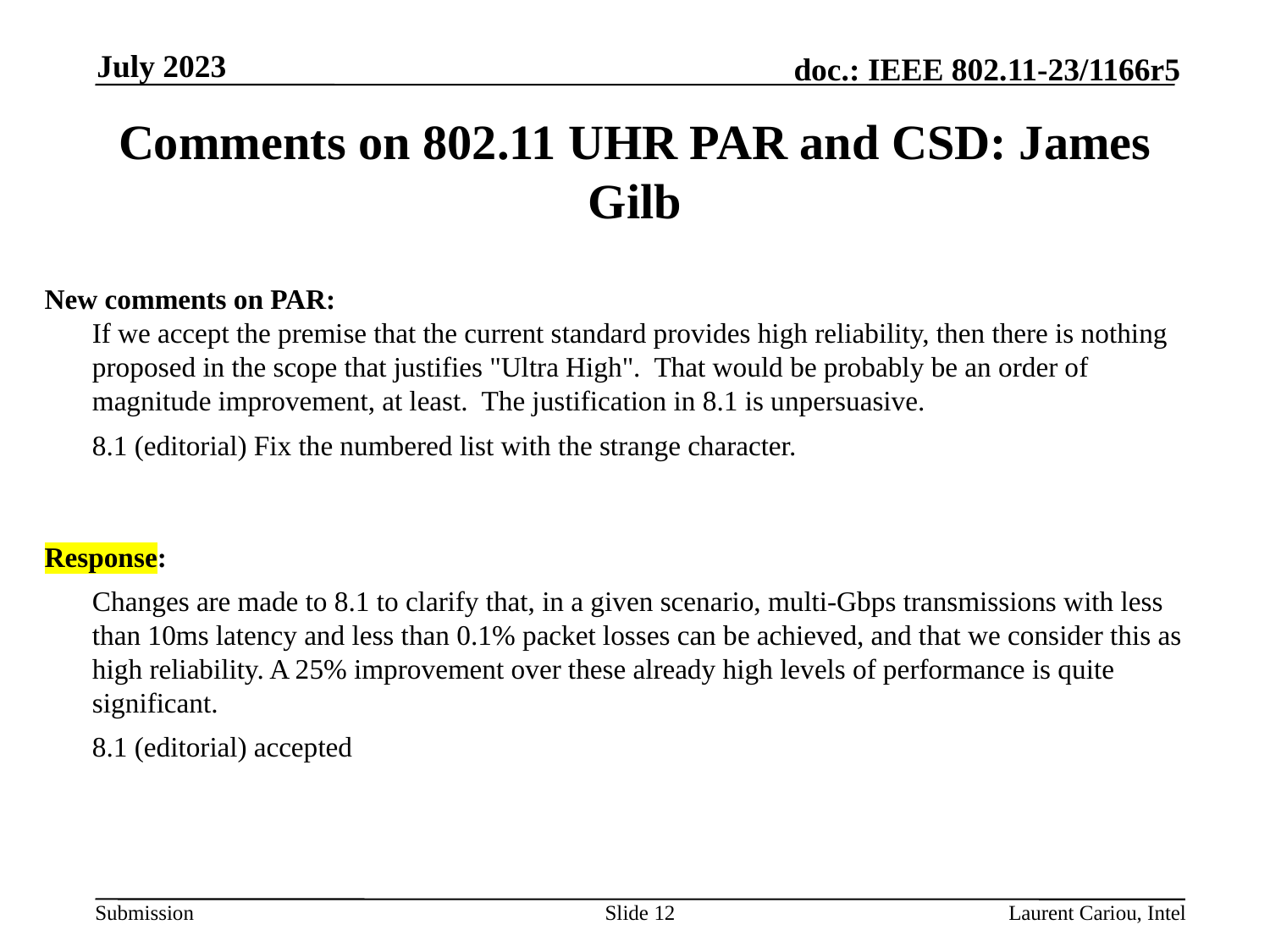

July 2023
# Comments on 802.11 UHR PAR and CSD: James Gilb
New comments on PAR:
If we accept the premise that the current standard provides high reliability, then there is nothing proposed in the scope that justifies "Ultra High".  That would be probably be an order of magnitude improvement, at least.  The justification in 8.1 is unpersuasive.
	8.1 (editorial) Fix the numbered list with the strange character.
Response:
	Changes are made to 8.1 to clarify that, in a given scenario, multi-Gbps transmissions with less than 10ms latency and less than 0.1% packet losses can be achieved, and that we consider this as high reliability. A 25% improvement over these already high levels of performance is quite significant.
	8.1 (editorial) accepted
Slide 12
Laurent Cariou, Intel